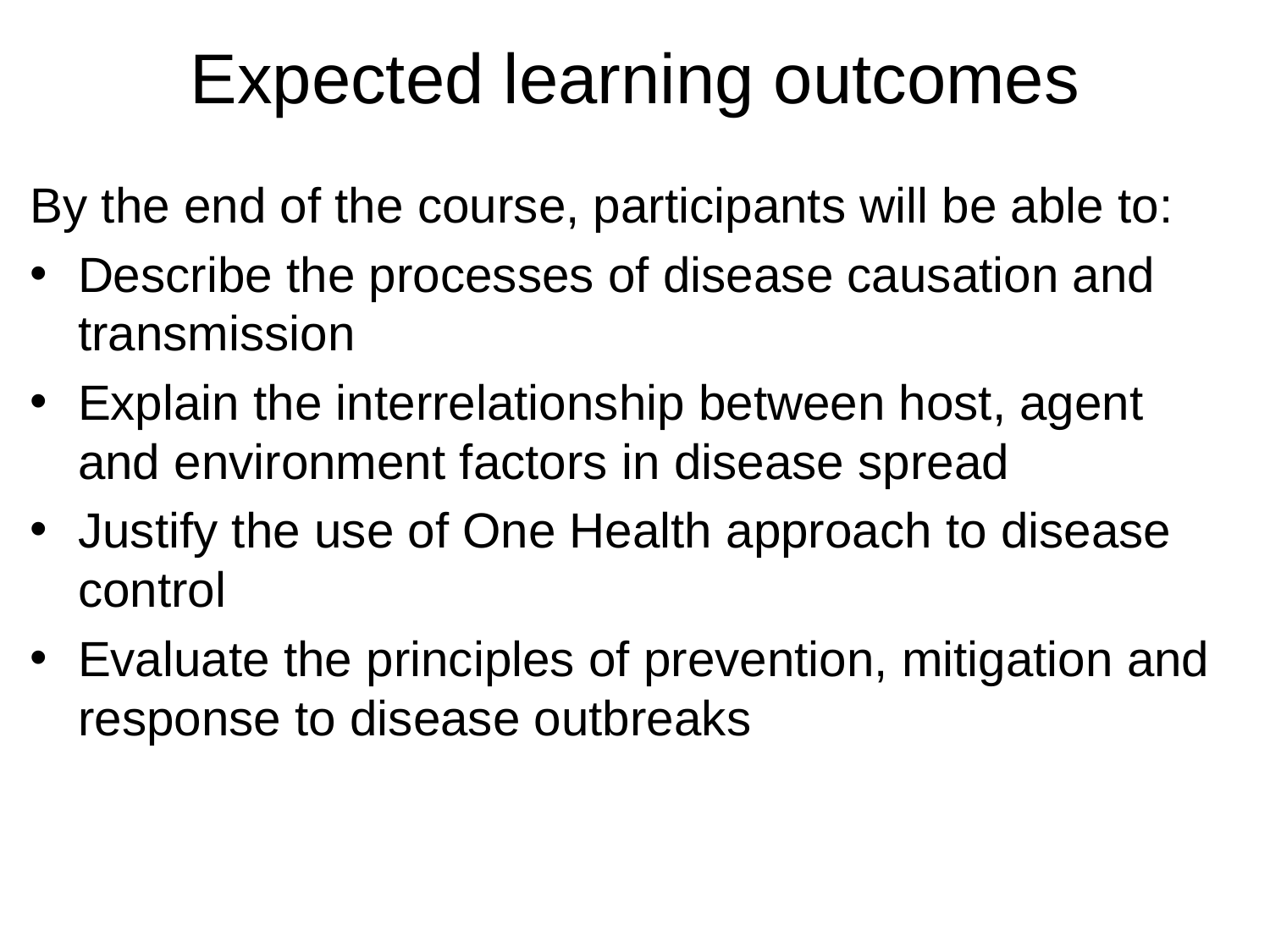

# Expected learning outcomes
By the end of the course, participants will be able to:
Describe the processes of disease causation and transmission
Explain the interrelationship between host, agent and environment factors in disease spread
Justify the use of One Health approach to disease control
Evaluate the principles of prevention, mitigation and response to disease outbreaks